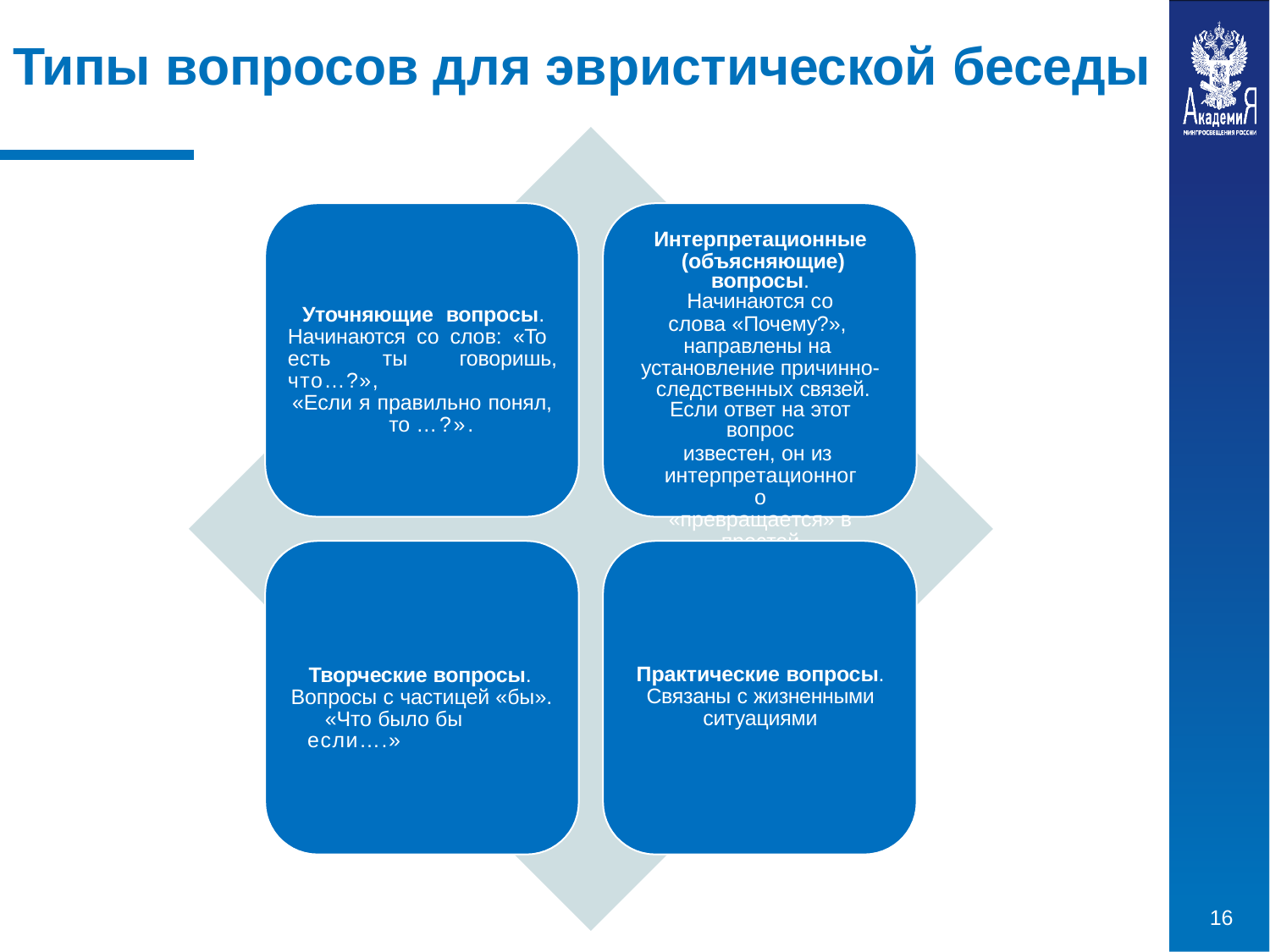

# Типы вопросов для эвристической беседы

Интерпретационные  (объясняющие)
вопросы. Начинаются со
слова «Почему?»,  направлены на  установление причинно-  следственных связей.
Если ответ на этот вопрос
известен, он из  интерпретационного
«превращается» в  простой.
Уточняющие вопросы.  Начинаются со слов: «То  есть ты говоришь, что…?»,
«Если я правильно понял,  то …?».

Творческие вопросы.  Вопросы с частицей «бы».
«Что было бы если….»
Практические вопросы.  Связаны с жизненными  ситуациями
16